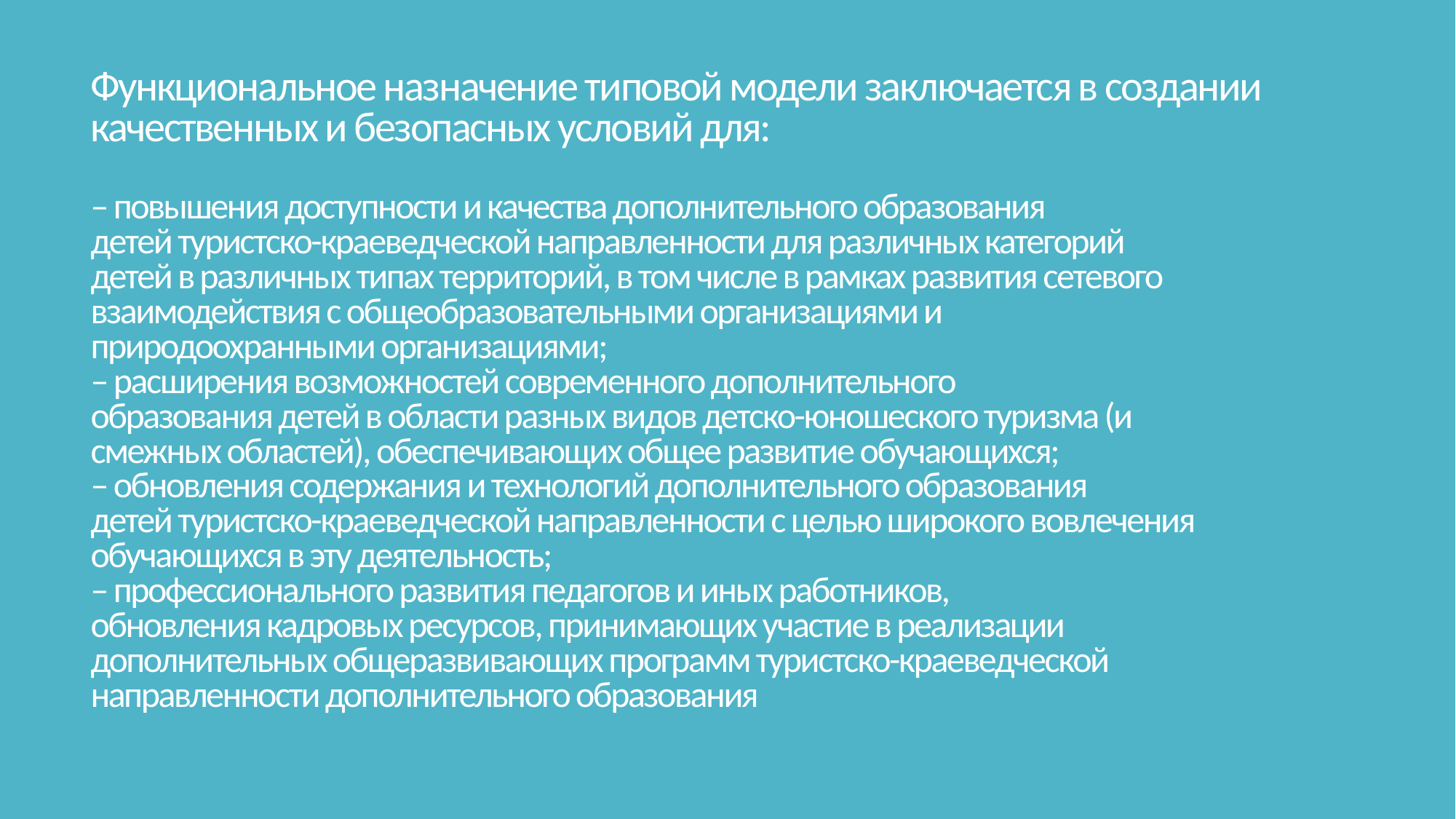

# Функциональное назначение типовой модели заключается в создании качественных и безопасных условий для: – повышения доступности и качества дополнительного образования детей туристско-краеведческой направленности для различных категорий детей в различных типах территорий, в том числе в рамках развития сетевого взаимодействия с общеобразовательными организациями и природоохранными организациями; – расширения возможностей современного дополнительного образования детей в области разных видов детско-юношеского туризма (и смежных областей), обеспечивающих общее развитие обучающихся; – обновления содержания и технологий дополнительного образования детей туристско-краеведческой направленности с целью широкого вовлечения обучающихся в эту деятельность; – профессионального развития педагогов и иных работников, обновления кадровых ресурсов, принимающих участие в реализации дополнительных общеразвивающих программ туристско-краеведческой направленности дополнительного образования